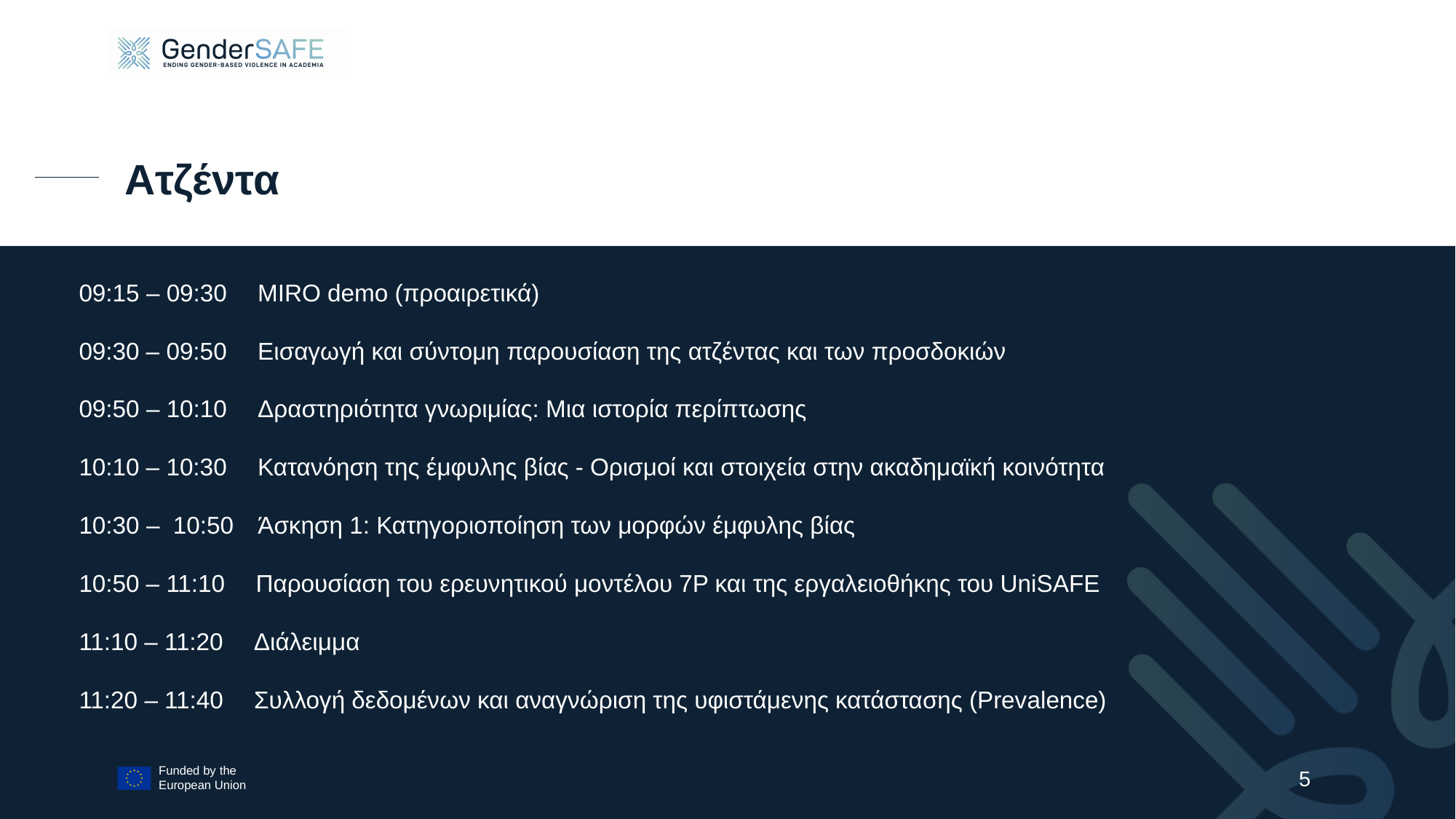

Ατζέντα
09:15 – 09:30  MIRO demo (προαιρετικά)

09:30 – 09:50  Εισαγωγή και σύντομη παρουσίαση της ατζέντας και των προσδοκιών

09:50 – 10:10  Δραστηριότητα γνωριμίας: Μια ιστορία περίπτωσης

10:10 – 10:30  Κατανόηση της έμφυλης βίας - Ορισμοί και στοιχεία στην ακαδημαϊκή κοινότητα
10:30 –  10:50 Άσκηση 1: Κατηγοριοποίηση των μορφών έμφυλης βίας

10:50 – 11:10  Παρουσίαση του ερευνητικού μοντέλου 7P και της εργαλειοθήκης του UniSAFE

11:10 – 11:20  Διάλειμμα

11:20 – 11:40  Συλλογή δεδομένων και αναγνώριση της υφιστάμενης κατάστασης (Prevalence)